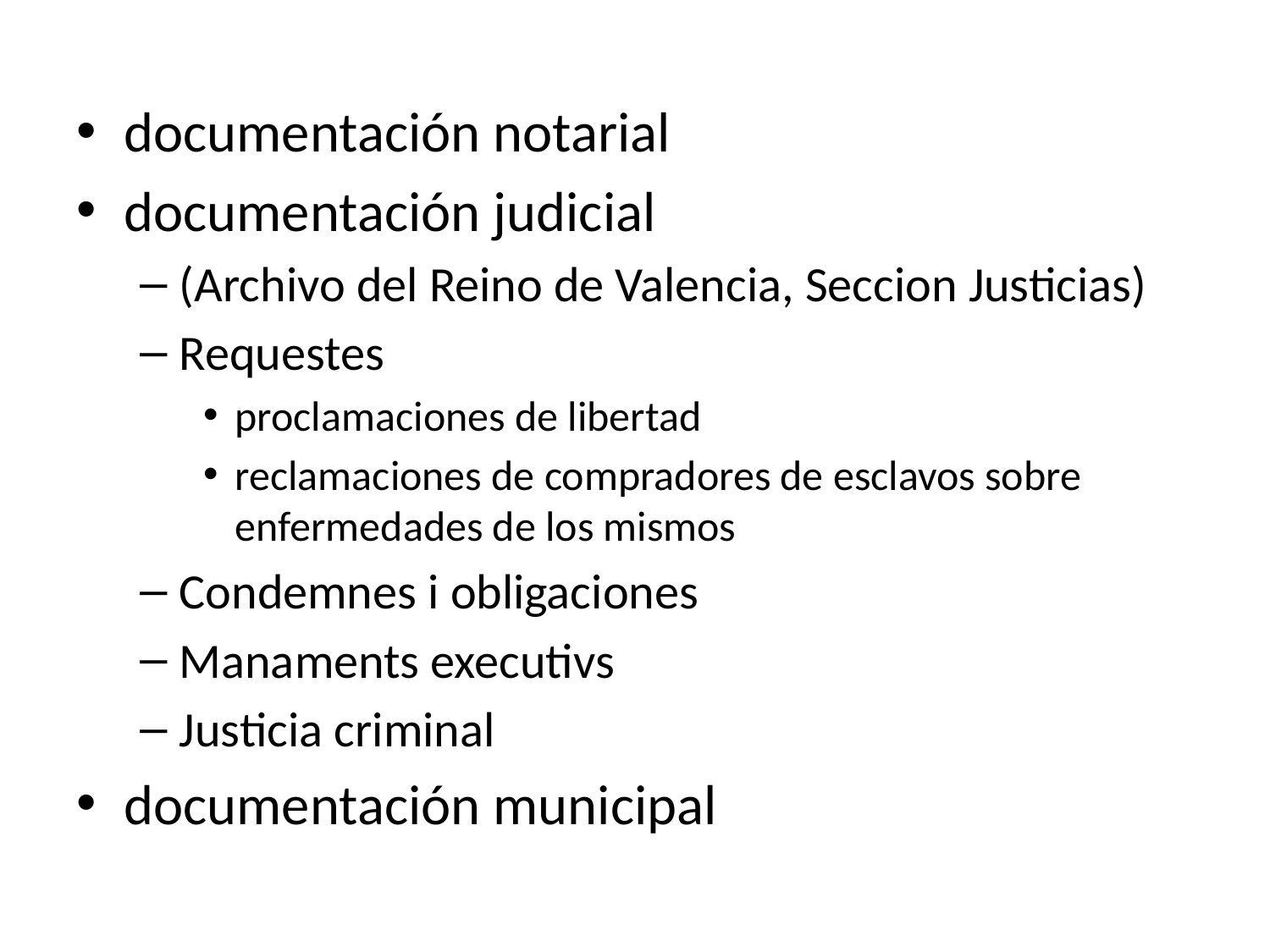

documentación notarial
documentación judicial
(Archivo del Reino de Valencia, Seccion Justicias)
Requestes
proclamaciones de libertad
reclamaciones de compradores de esclavos sobre enfermedades de los mismos
Condemnes i obligaciones
Manaments executivs
Justicia criminal
documentación municipal